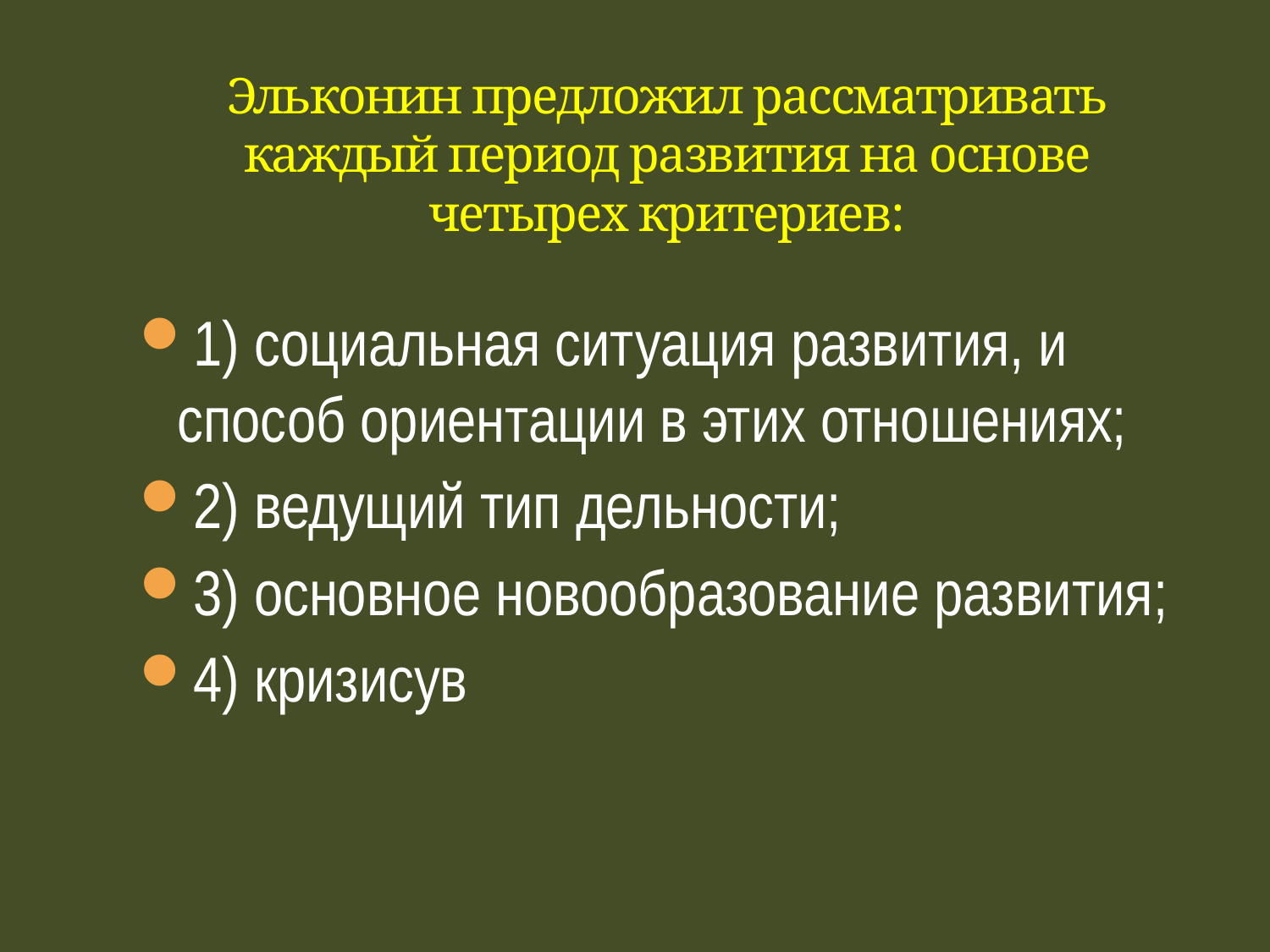

# Эльконин предложил рассматривать каждый период развития на основе четырех критериев:
1) социальная ситуация развития, и способ ориентации в этих отношениях;
2) ведущий тип дельности;
3) основное новообразование развития;
4) кризисув